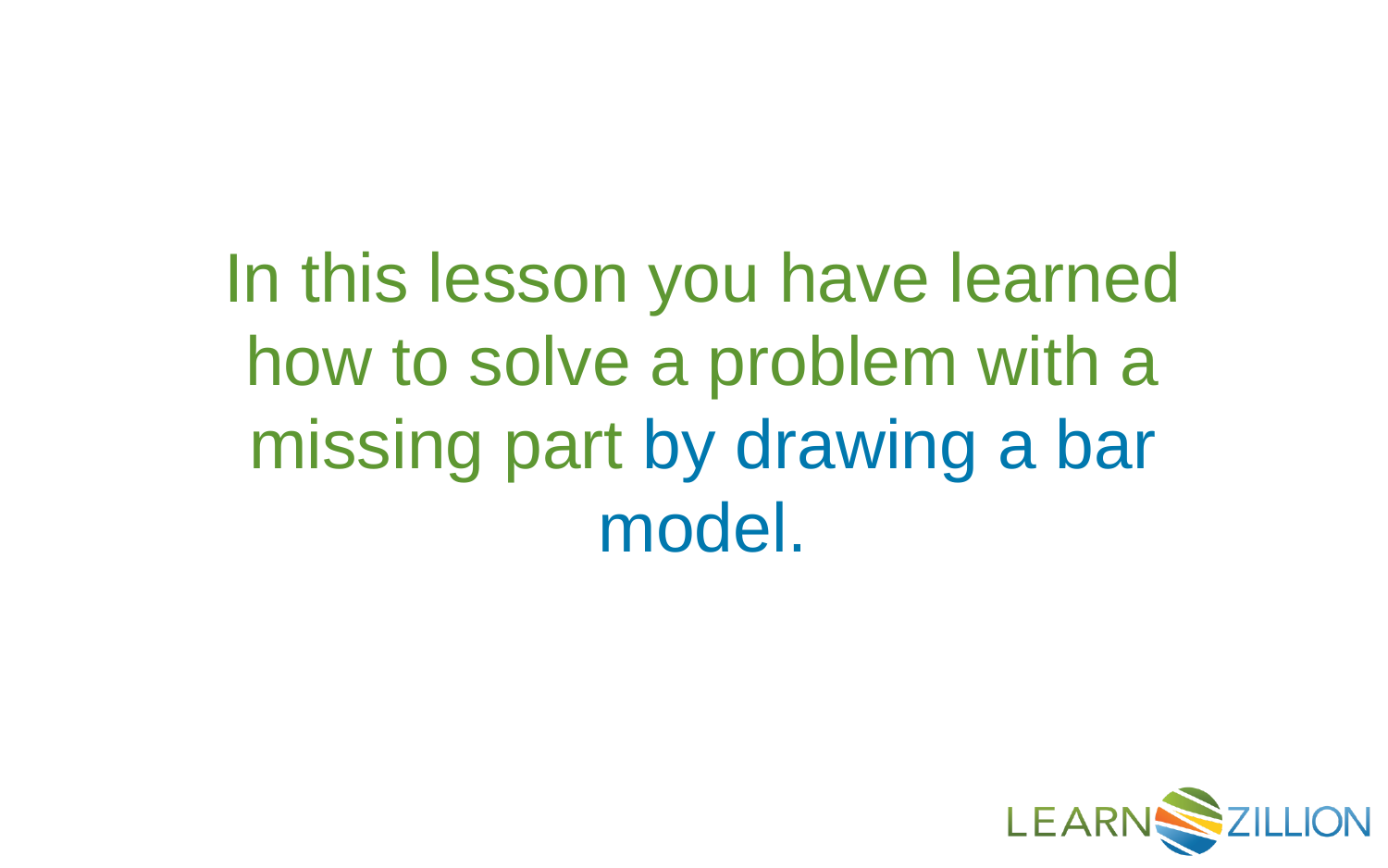

In this lesson you have learned how to solve a problem with a missing part by drawing a bar model.